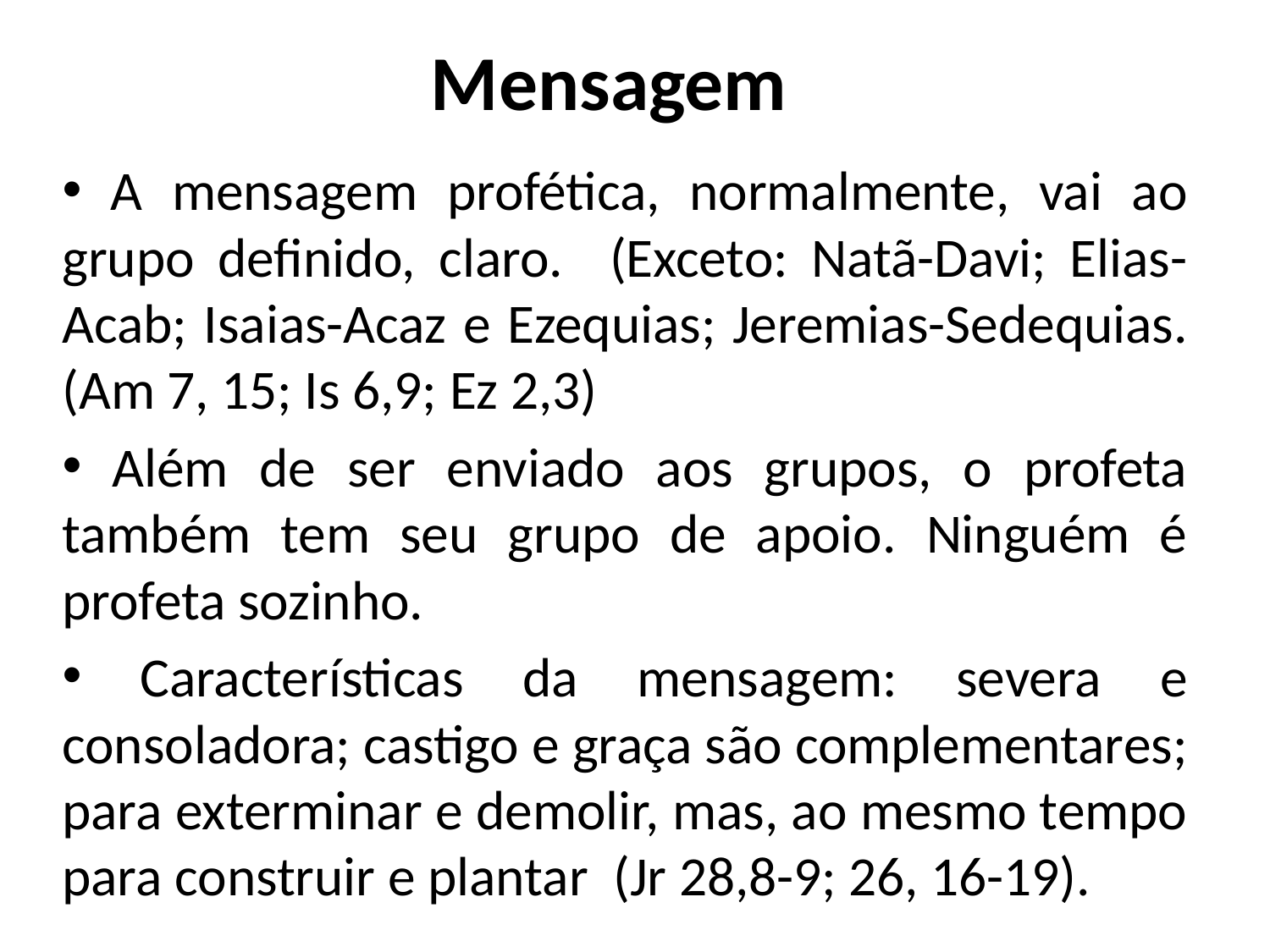

# Mensagem
 A mensagem profética, normalmente, vai ao grupo definido, claro.  (Exceto: Natã-Davi; Elias-Acab; Isaias-Acaz e Ezequias; Jeremias-Sedequias. (Am 7, 15; Is 6,9; Ez 2,3)
 Além de ser enviado aos grupos, o profeta também tem seu grupo de apoio. Ninguém é profeta sozinho.
 Características da mensagem: severa e consoladora; castigo e graça são complementares; para exterminar e demolir, mas, ao mesmo tempo para construir e plantar  (Jr 28,8-9; 26, 16-19).